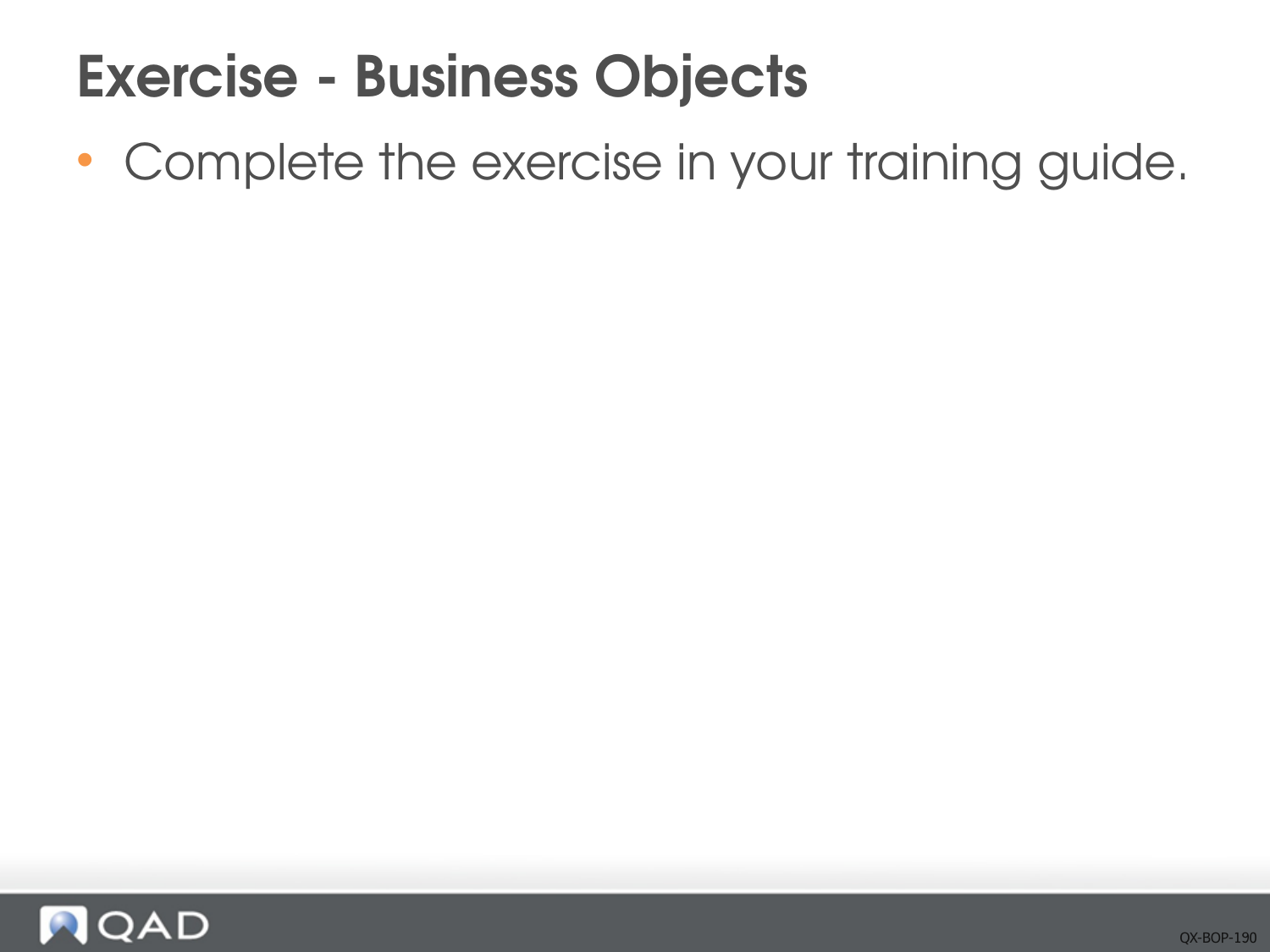

# Exercise - Business Objects
Complete the exercise in your training guide.

QX-BOP-190